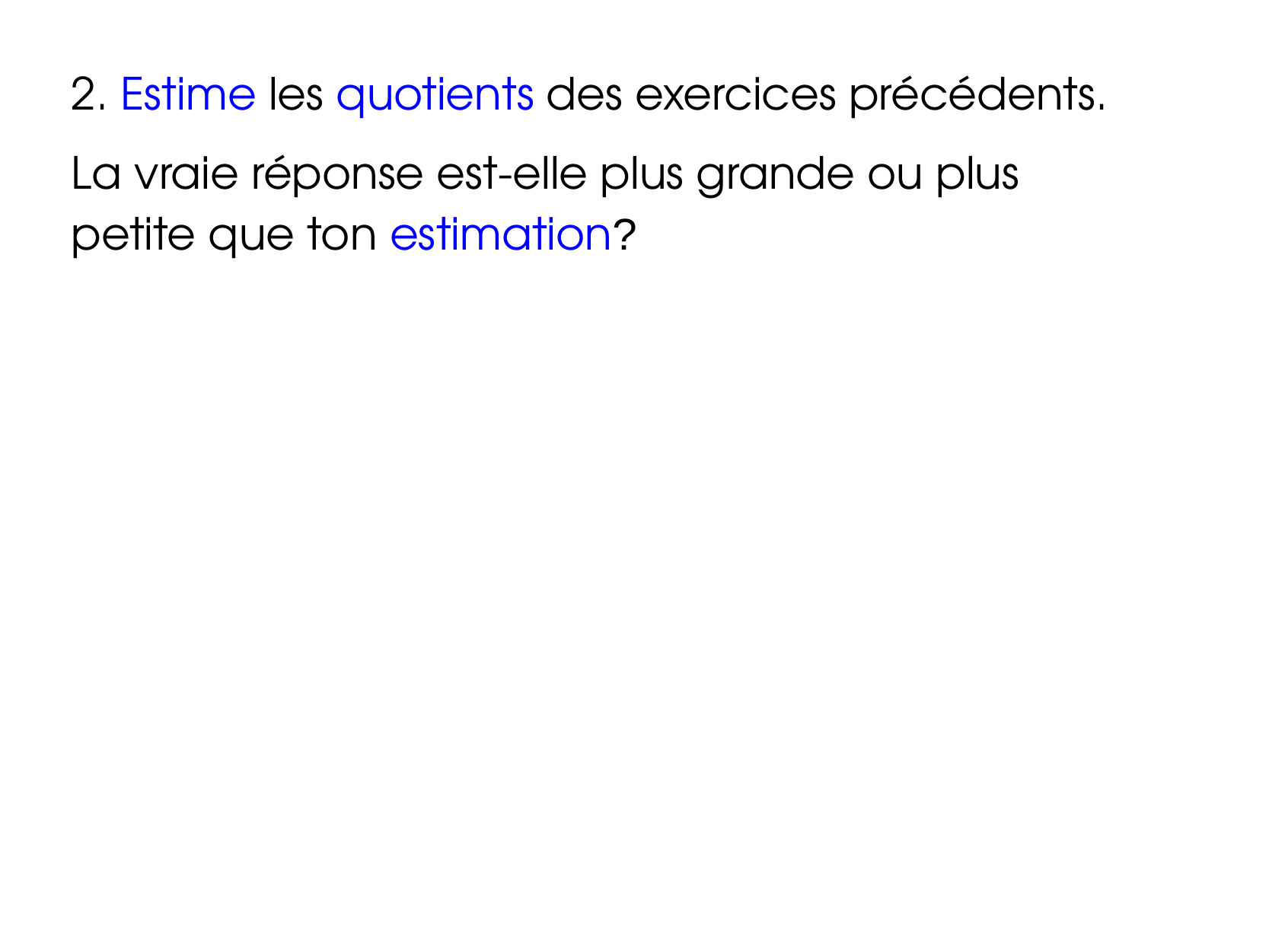

2. Estime les quotients des exercices précédents.
La vraie réponse est-elle plus grande ou plus petite que ton estimation?